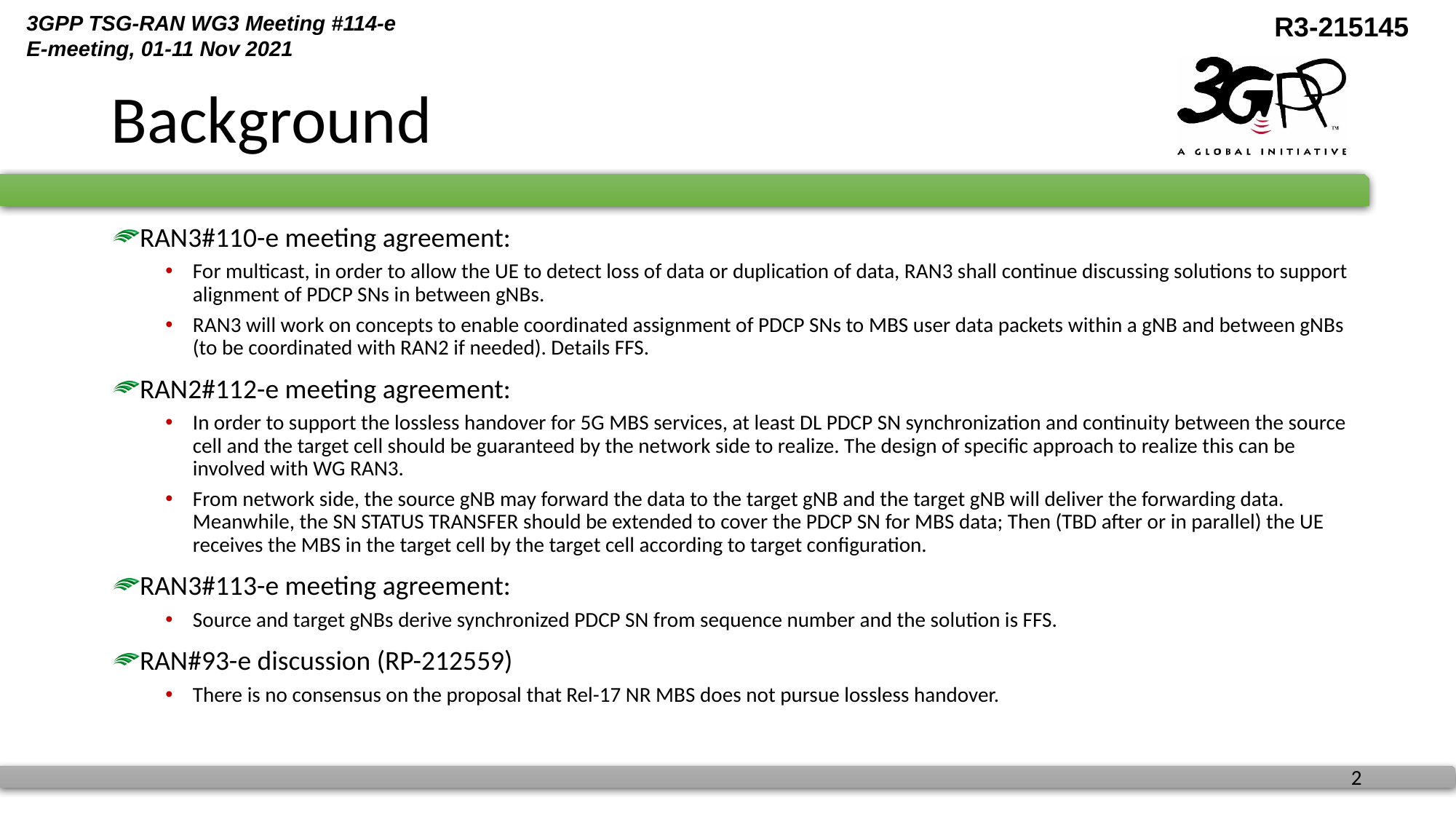

# Background
RAN3#110-e meeting agreement:
For multicast, in order to allow the UE to detect loss of data or duplication of data, RAN3 shall continue discussing solutions to support alignment of PDCP SNs in between gNBs.
RAN3 will work on concepts to enable coordinated assignment of PDCP SNs to MBS user data packets within a gNB and between gNBs (to be coordinated with RAN2 if needed). Details FFS.
RAN2#112-e meeting agreement:
In order to support the lossless handover for 5G MBS services, at least DL PDCP SN synchronization and continuity between the source cell and the target cell should be guaranteed by the network side to realize. The design of specific approach to realize this can be involved with WG RAN3.
From network side, the source gNB may forward the data to the target gNB and the target gNB will deliver the forwarding data. Meanwhile, the SN STATUS TRANSFER should be extended to cover the PDCP SN for MBS data; Then (TBD after or in parallel) the UE receives the MBS in the target cell by the target cell according to target configuration.
RAN3#113-e meeting agreement:
Source and target gNBs derive synchronized PDCP SN from sequence number and the solution is FFS.
RAN#93-e discussion (RP-212559)
There is no consensus on the proposal that Rel-17 NR MBS does not pursue lossless handover.